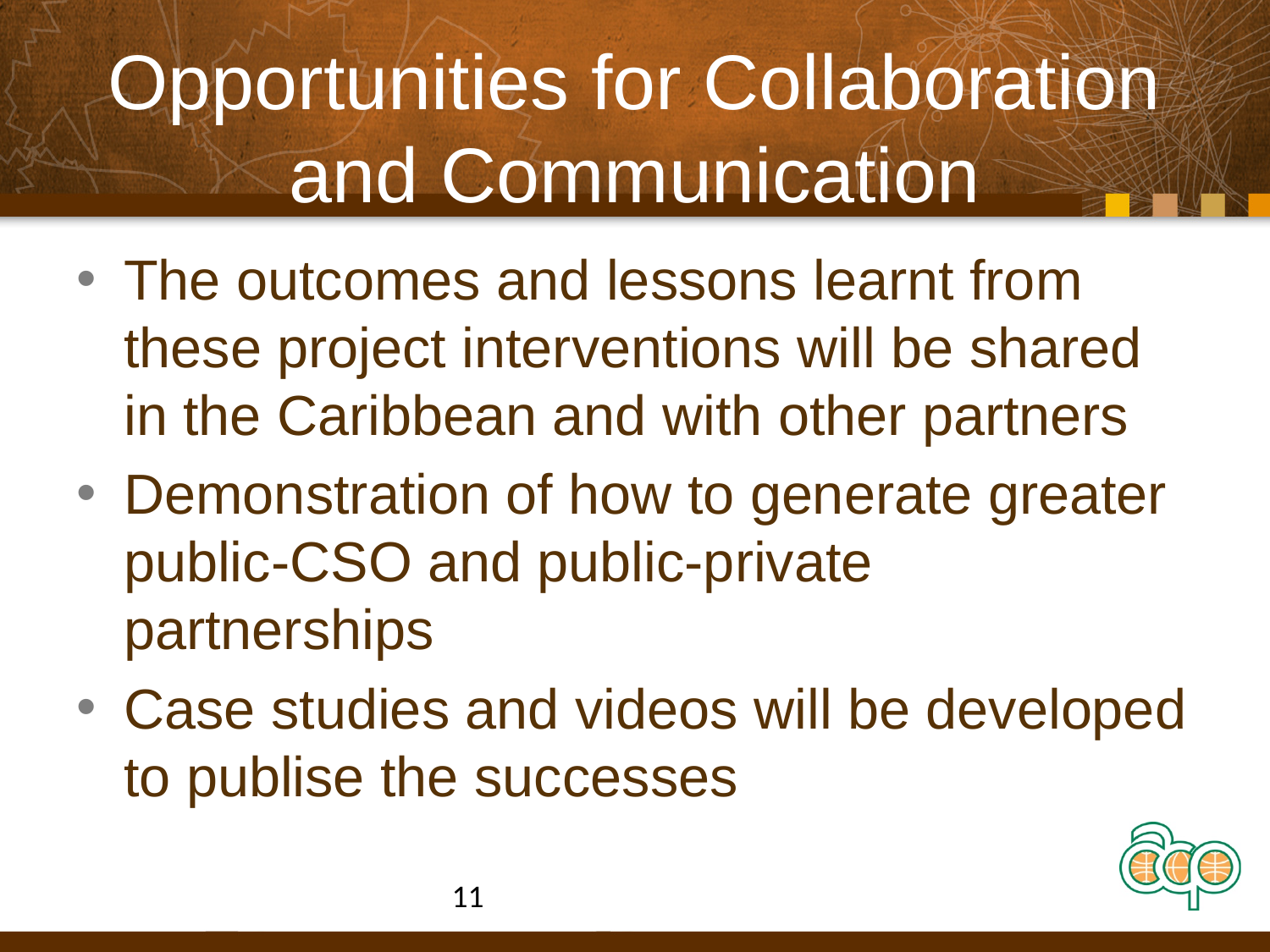

# Opportunities for Collaboration and Communication
The outcomes and lessons learnt from these project interventions will be shared in the Caribbean and with other partners
Demonstration of how to generate greater public-CSO and public-private partnerships
Case studies and videos will be developed to publise the successes
11